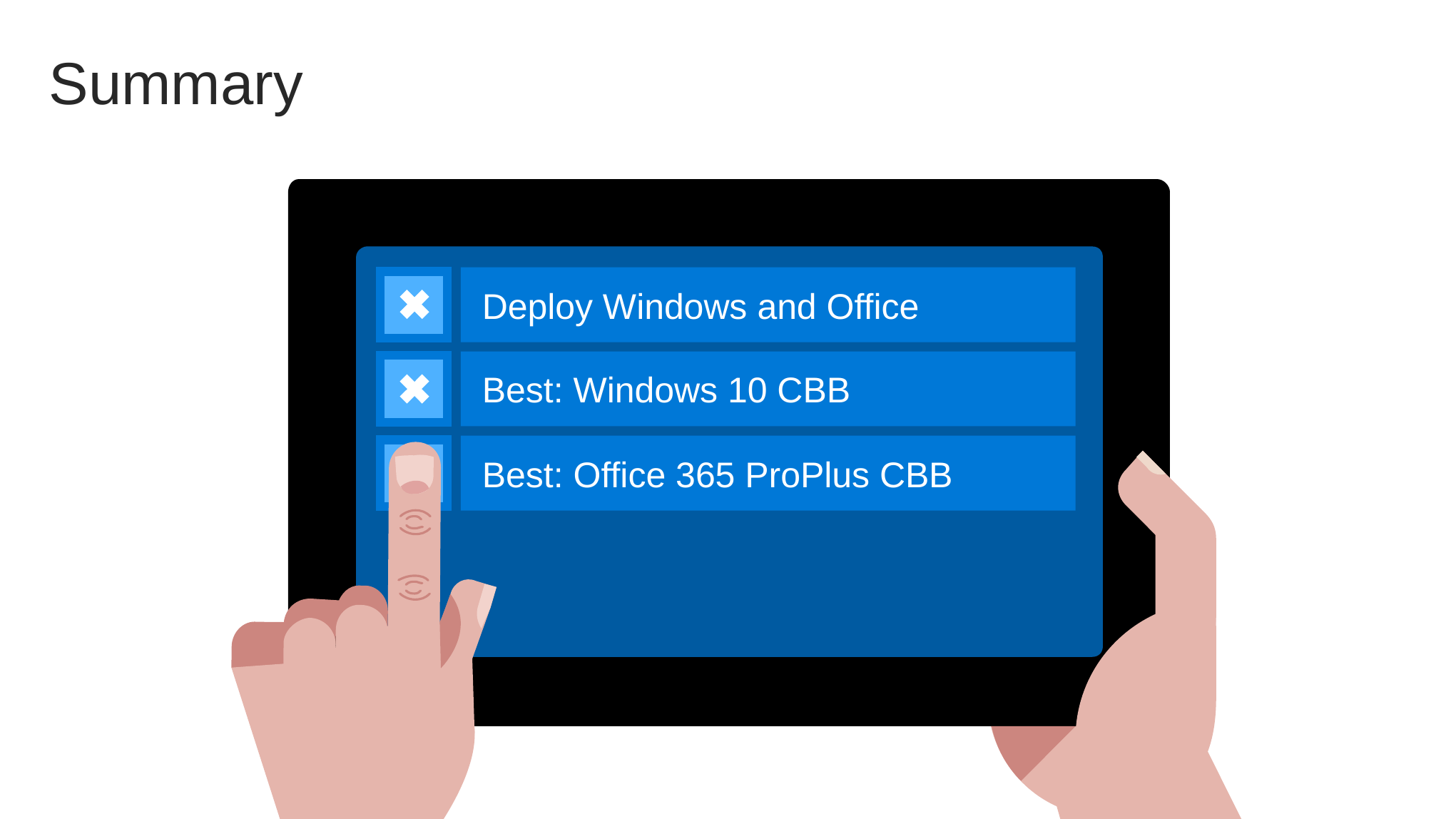

Summary

Deploy Windows and Office

Best: Windows 10 CBB

Best: Office 365 ProPlus CBB